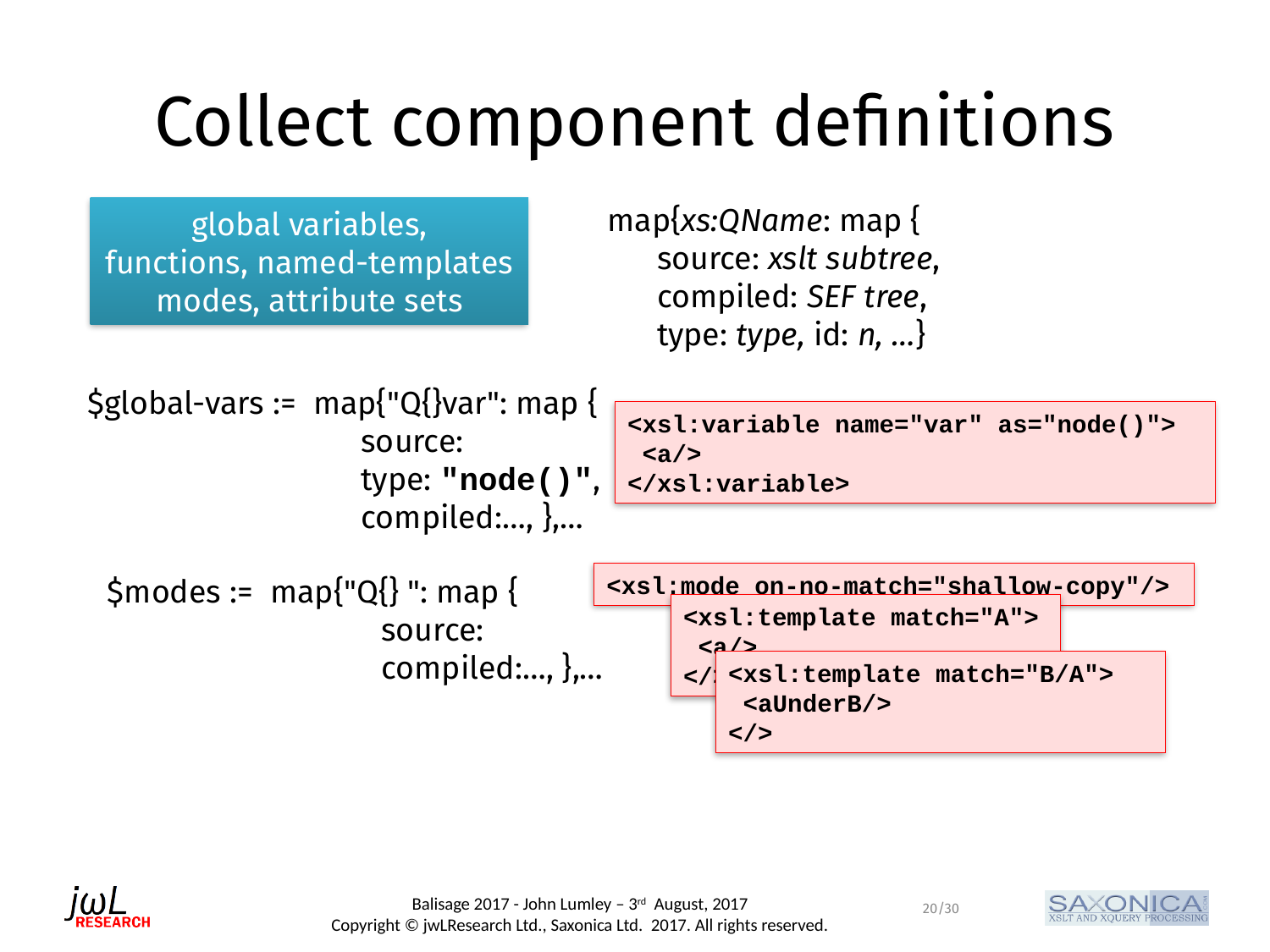

# Collect component definitions
map{xs:QName: map {
	source: xslt subtree,
	compiled: SEF tree,
	type: type, id: n, …}
global variables,
functions, named-templates modes, attribute sets
$global-vars :=  map{"Q{}var": map {
	source:
	type: "node()",
	compiled:…, },…
<xsl:variable name="var" as="node()">
 <a/>
</xsl:variable>
<xsl:mode on-no-match="shallow-copy"/>
<xsl:template match="A">
 <a/>
</>
<xsl:template match="B/A">
 <aUnderB/>
</>
$modes :=  map{"Q{} ": map {
	source:
	compiled:…, },…
20